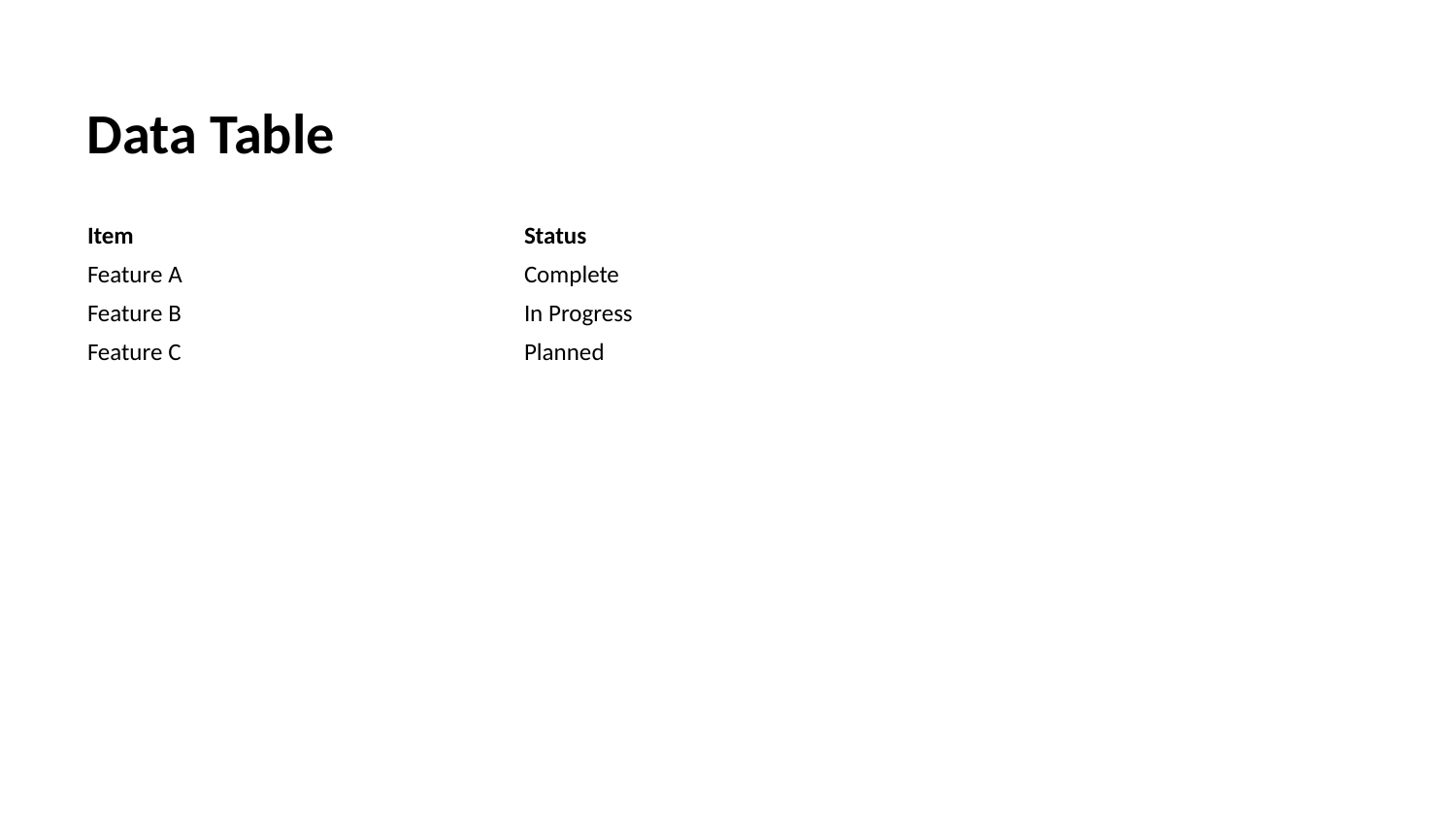

Data Table
| Item | Status |
| --- | --- |
| Feature A | Complete |
| Feature B | In Progress |
| Feature C | Planned |